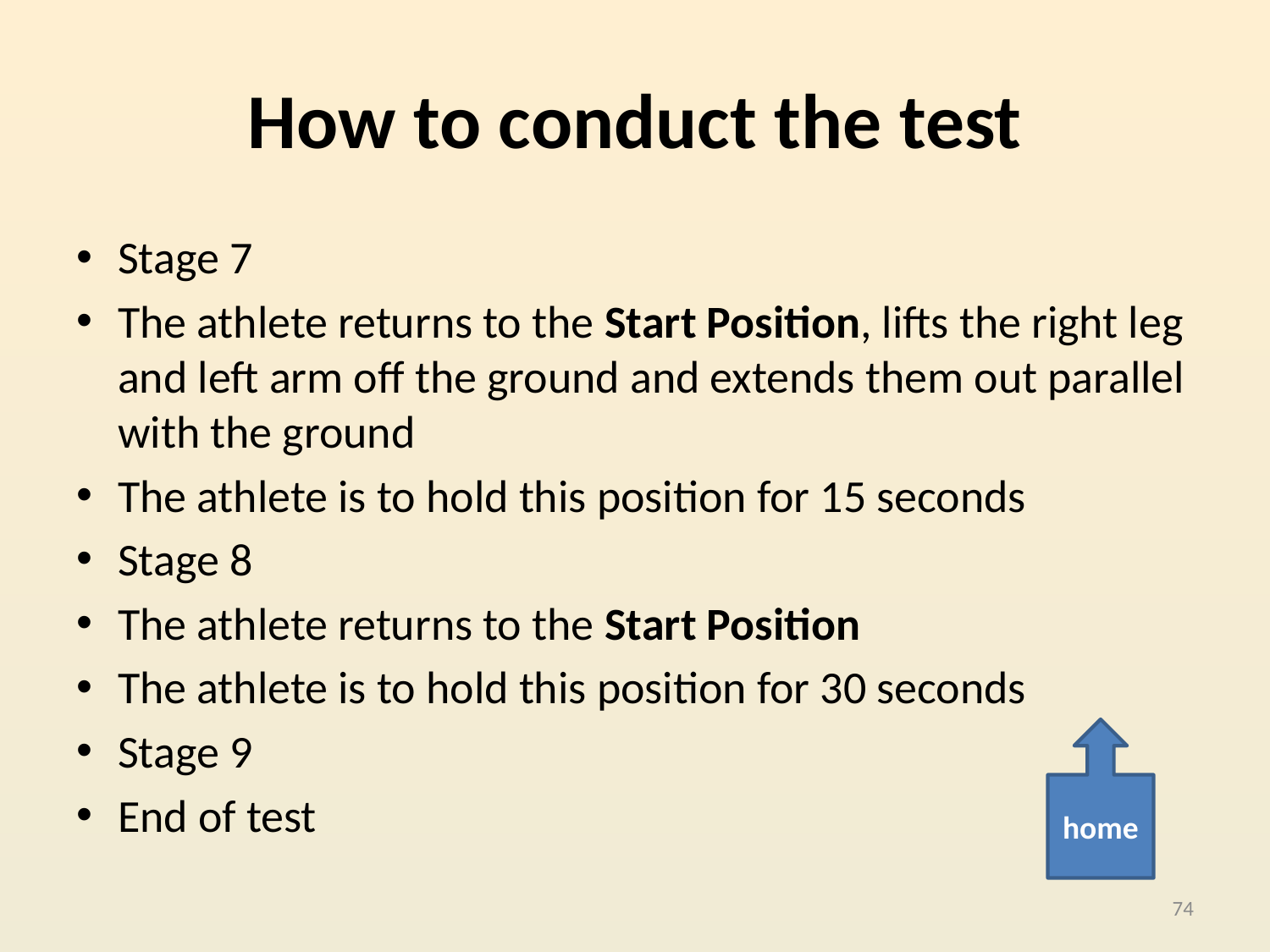

# How to conduct the test
Stage 7
The athlete returns to the Start Position, lifts the right leg and left arm off the ground and extends them out parallel with the ground
The athlete is to hold this position for 15 seconds
Stage 8
The athlete returns to the Start Position
The athlete is to hold this position for 30 seconds
Stage 9
End of test

home
74